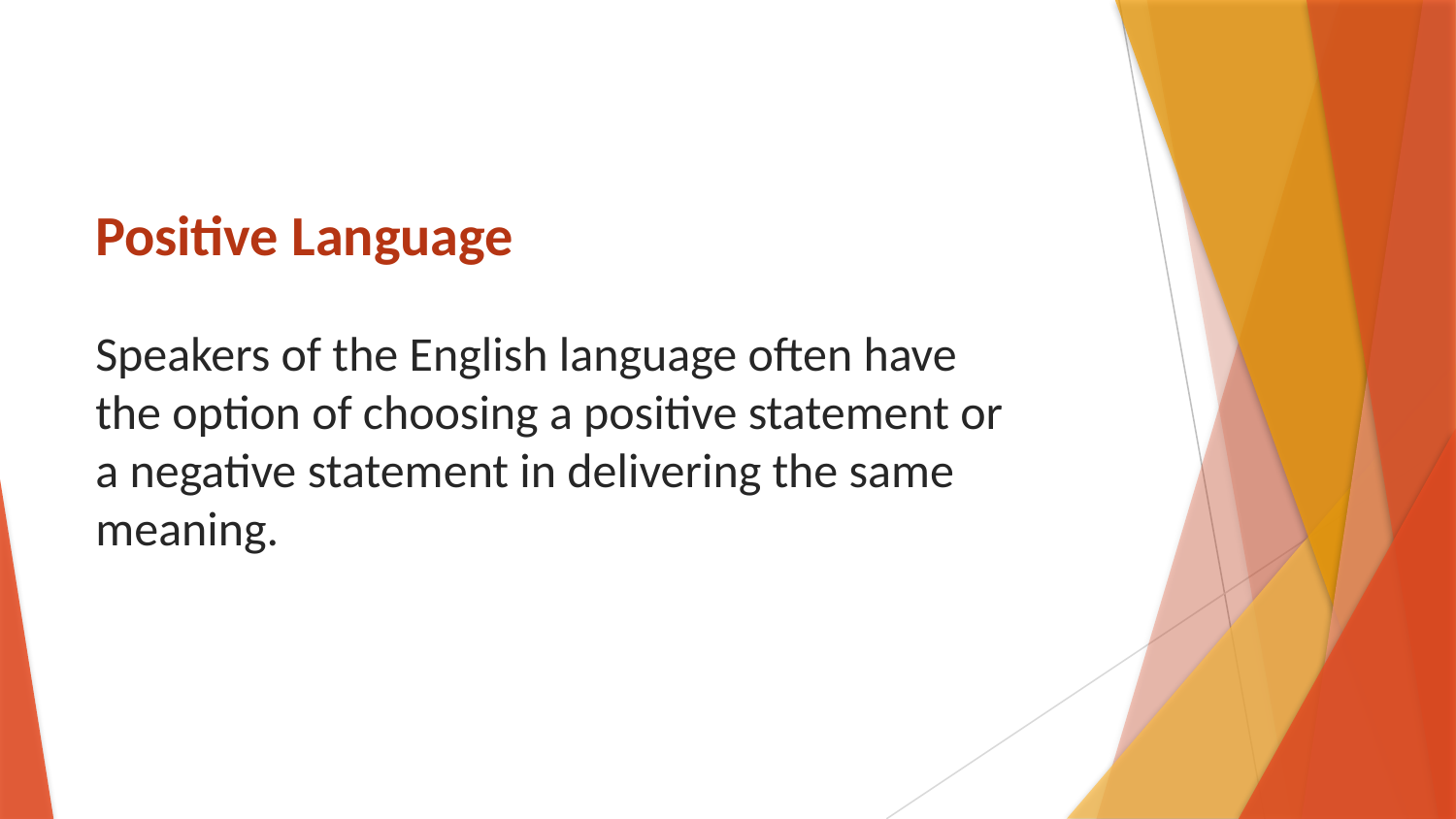

# Positive Language
Speakers of the English language often have the option of choosing a positive statement or a negative statement in delivering the same meaning.